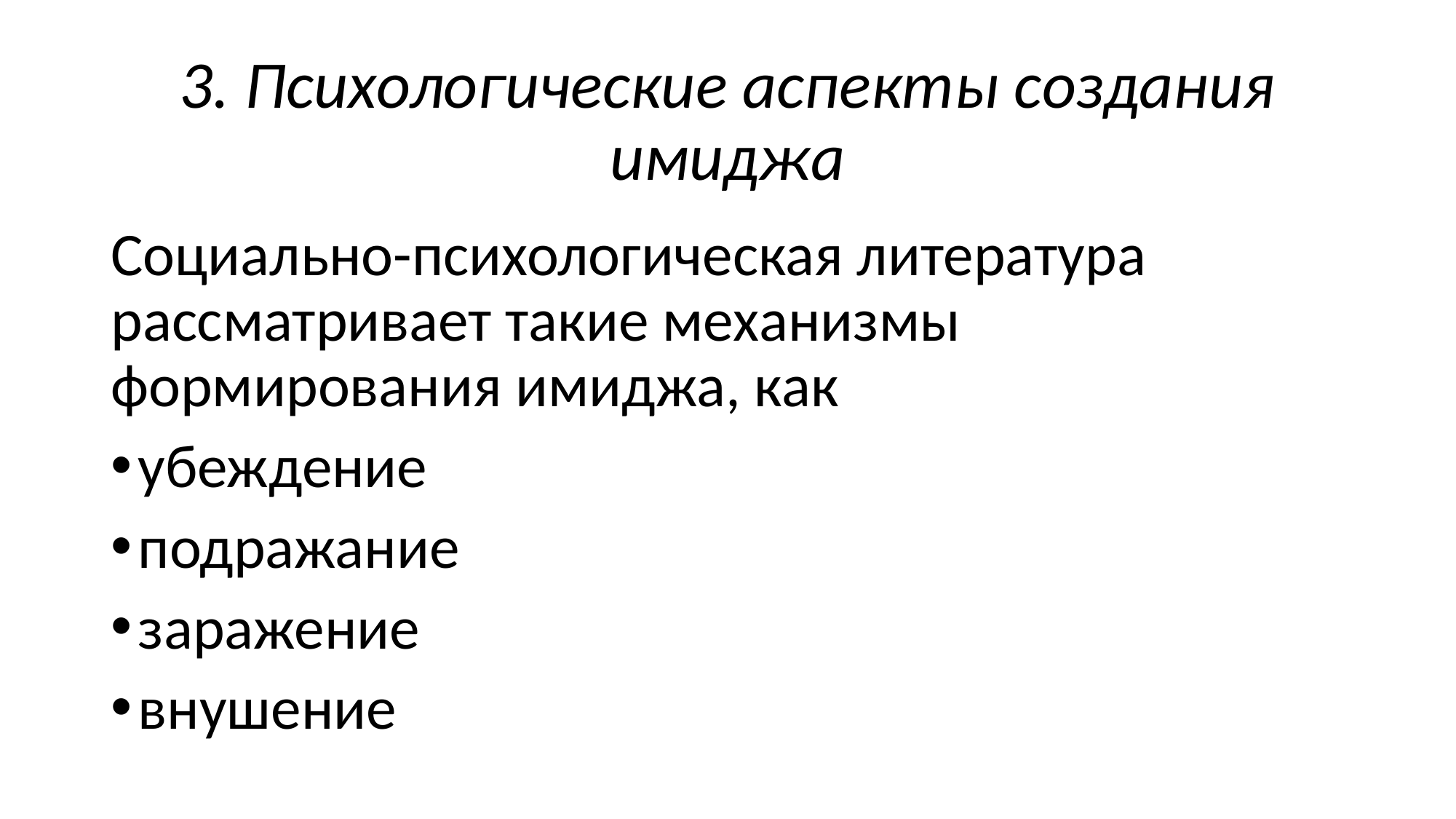

# 3. Психологические аспекты создания имиджа
Социально-психологическая литература рассматривает такие механизмы формирования имиджа, как
убеждение
подражание
заражение
внушение